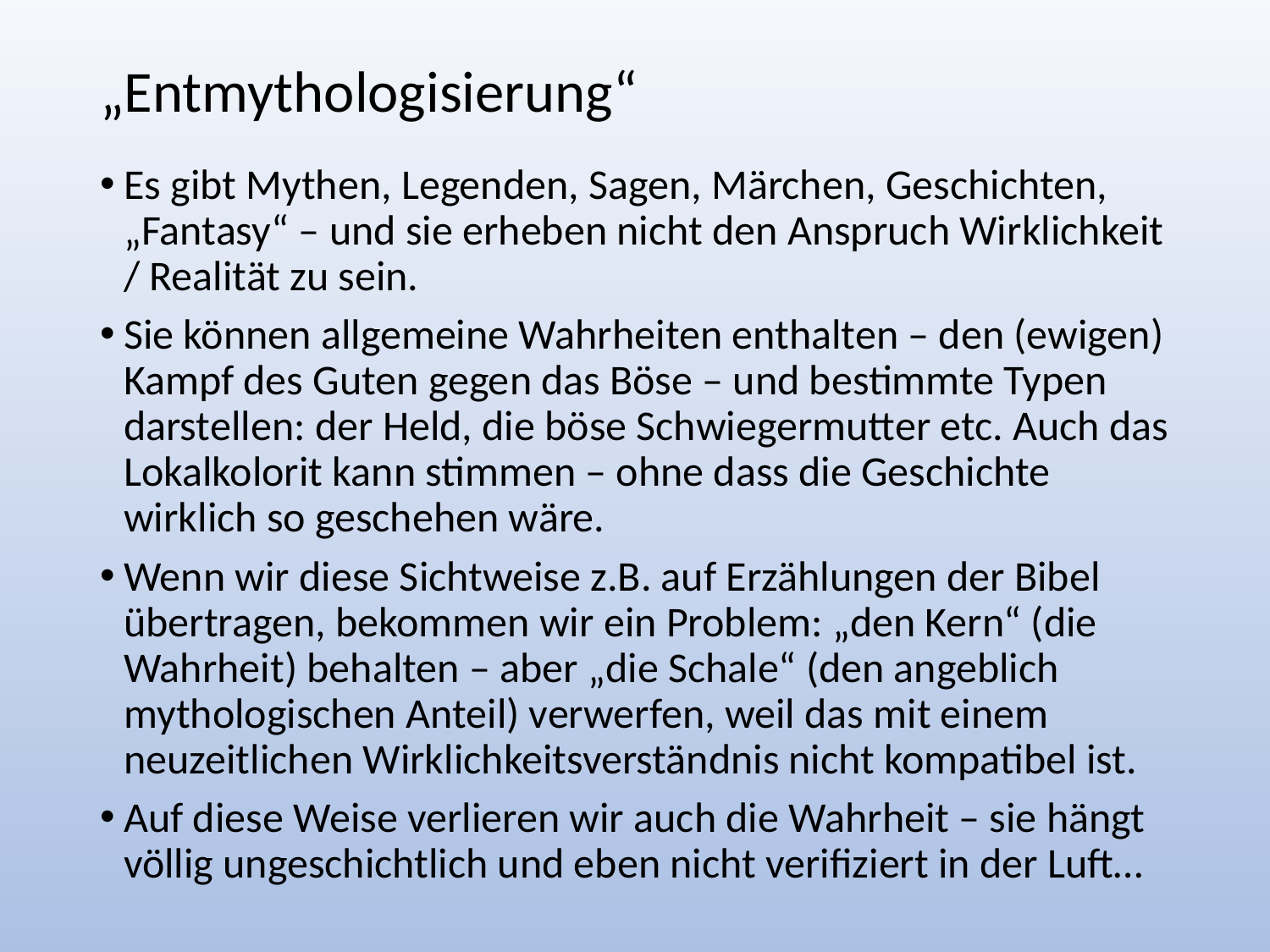

# „Entmythologisierung“
Es gibt Mythen, Legenden, Sagen, Märchen, Geschichten, „Fantasy“ – und sie erheben nicht den Anspruch Wirklichkeit / Realität zu sein.
Sie können allgemeine Wahrheiten enthalten – den (ewigen) Kampf des Guten gegen das Böse – und bestimmte Typen darstellen: der Held, die böse Schwiegermutter etc. Auch das Lokalkolorit kann stimmen – ohne dass die Geschichte wirklich so geschehen wäre.
Wenn wir diese Sichtweise z.B. auf Erzählungen der Bibel übertragen, bekommen wir ein Problem: „den Kern“ (die Wahrheit) behalten – aber „die Schale“ (den angeblich mythologischen Anteil) verwerfen, weil das mit einem neuzeitlichen Wirklichkeitsverständnis nicht kompatibel ist.
Auf diese Weise verlieren wir auch die Wahrheit – sie hängt völlig ungeschichtlich und eben nicht verifiziert in der Luft…